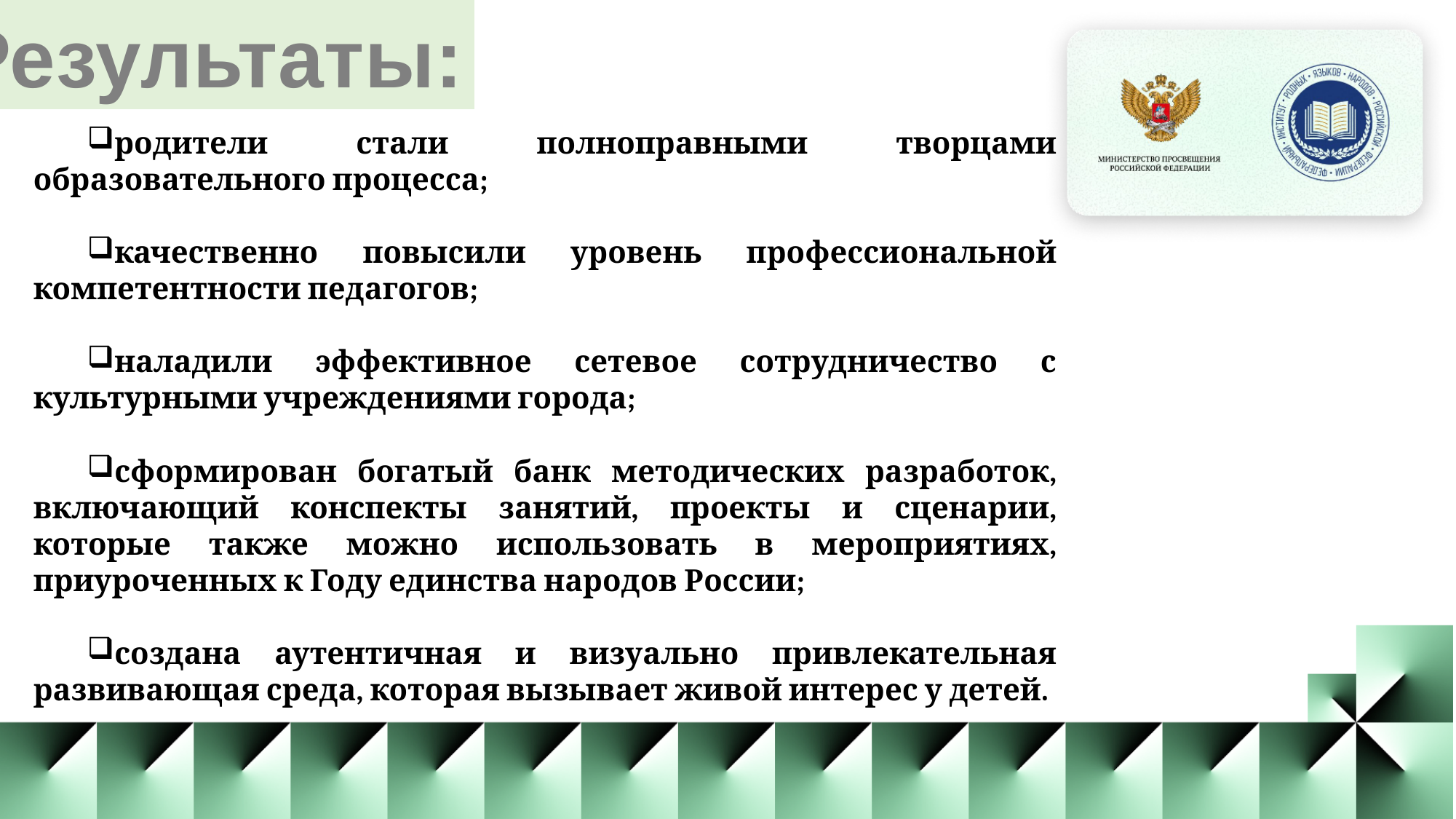

Результаты:
родители стали полноправными творцами образовательного процесса;

качественно повысили уровень профессиональной компетентности педагогов;

наладили эффективное сетевое сотрудничество с культурными учреждениями города;

сформирован богатый банк методических разработок, включающий конспекты занятий, проекты и сценарии, которые также можно использовать в мероприятиях, приуроченных к Году единства народов России;

создана аутентичная и визуально привлекательная развивающая среда, которая вызывает живой интерес у детей.